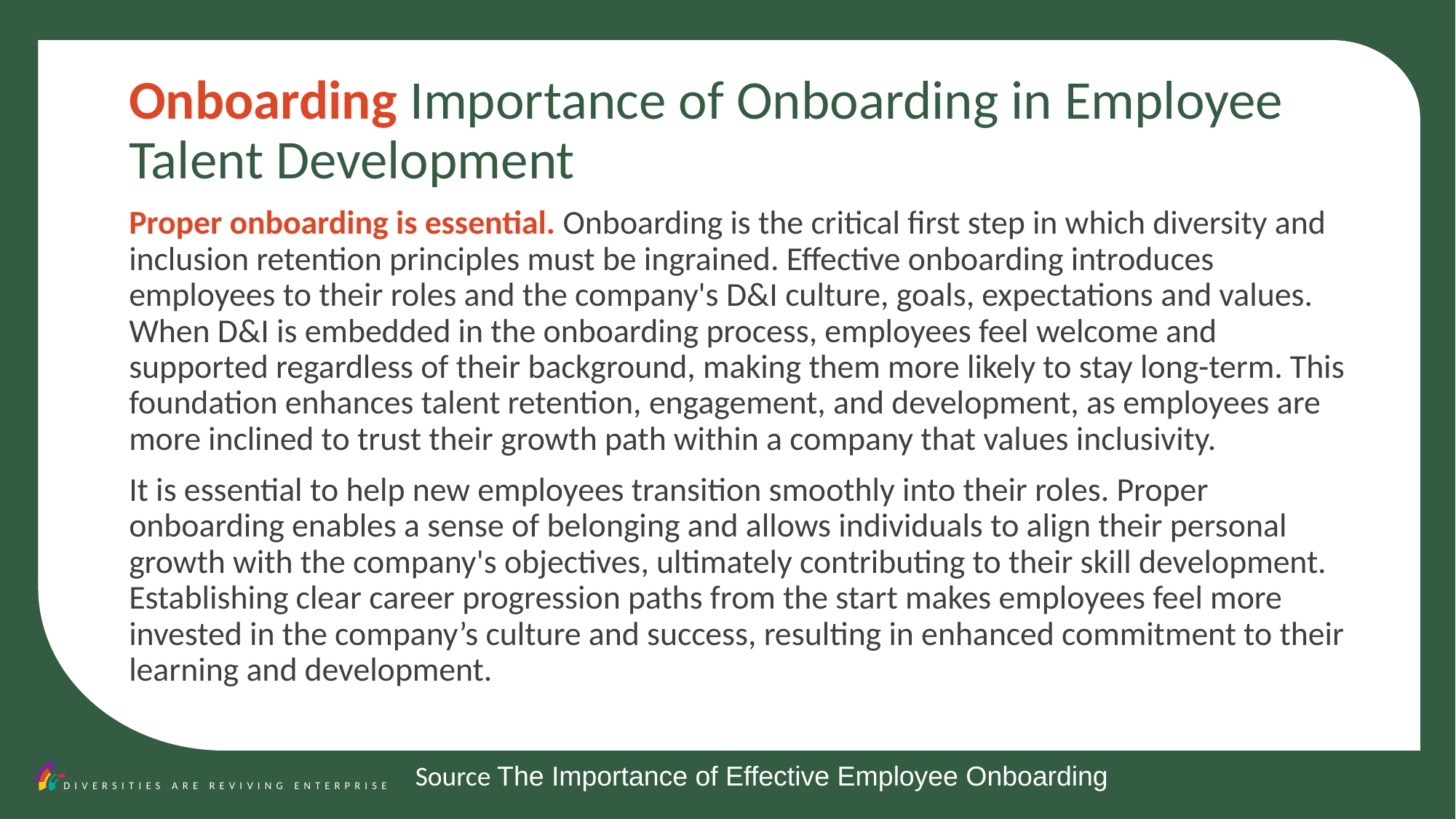

Onboarding Importance of Onboarding in Employee Talent Development
Proper onboarding is essential. Onboarding is the critical first step in which diversity and inclusion retention principles must be ingrained. Effective onboarding introduces employees to their roles and the company's D&I culture, goals, expectations and values. When D&I is embedded in the onboarding process, employees feel welcome and supported regardless of their background, making them more likely to stay long-term. This foundation enhances talent retention, engagement, and development, as employees are more inclined to trust their growth path within a company that values inclusivity.
It is essential to help new employees transition smoothly into their roles. Proper onboarding enables a sense of belonging and allows individuals to align their personal growth with the company's objectives, ultimately contributing to their skill development. Establishing clear career progression paths from the start makes employees feel more invested in the company’s culture and success, resulting in enhanced commitment to their learning and development.
Source The Importance of Effective Employee Onboarding